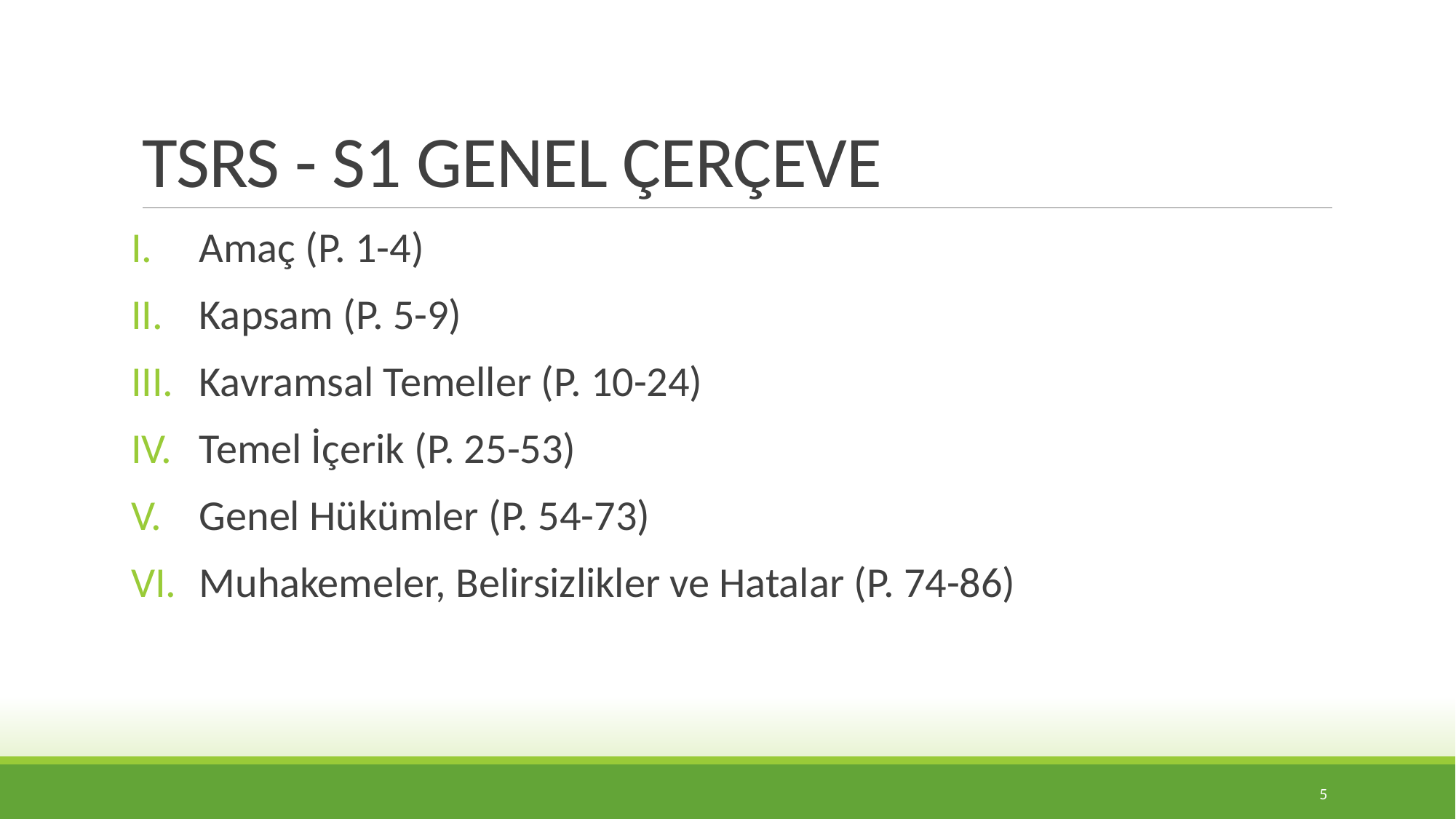

# TSRS - S1 GENEL ÇERÇEVE
Amaç (P. 1-4)
Kapsam (P. 5-9)
Kavramsal Temeller (P. 10-24)
Temel İçerik (P. 25-53)
Genel Hükümler (P. 54-73)
Muhakemeler, Belirsizlikler ve Hatalar (P. 74-86)

5